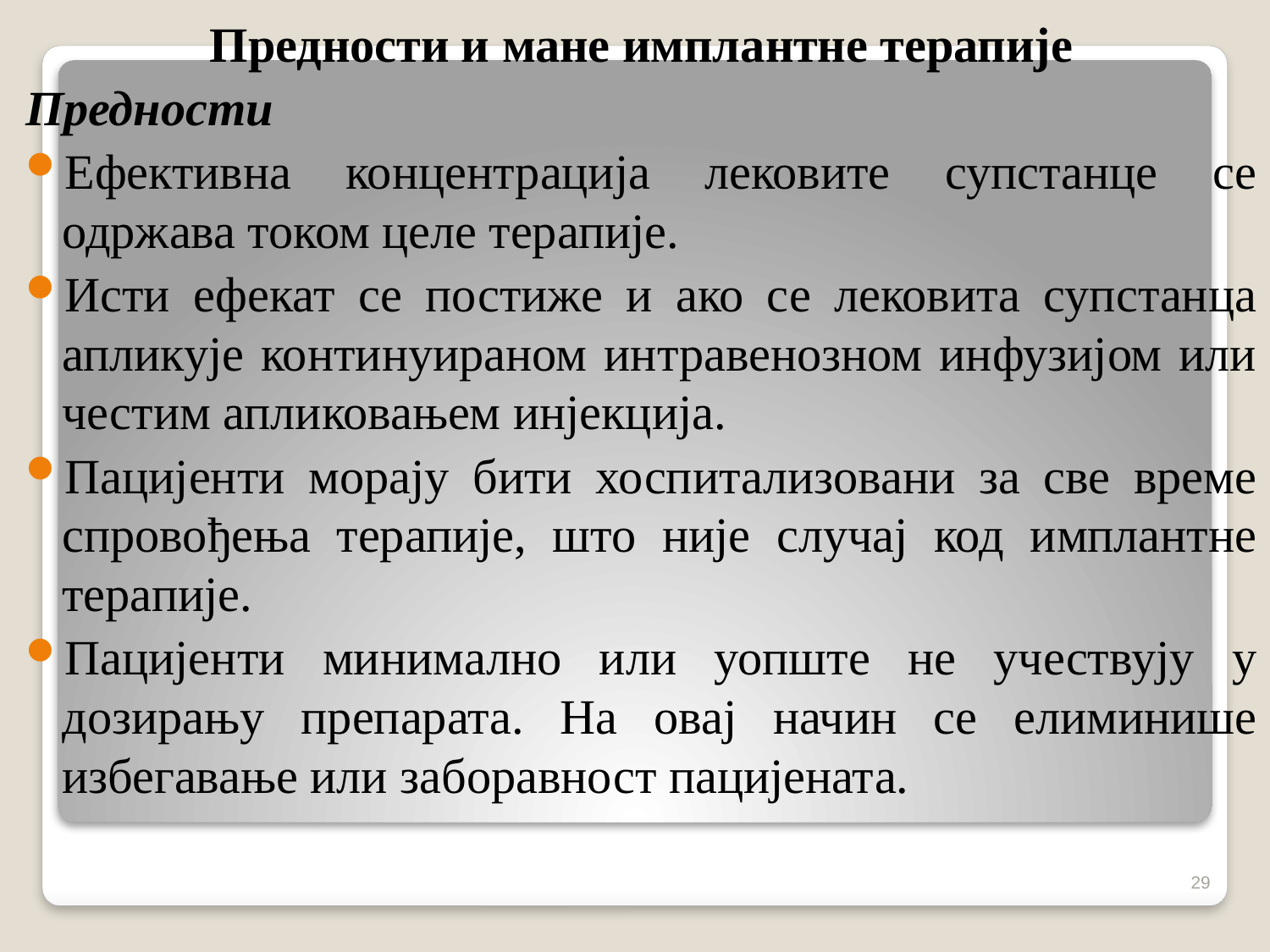

Предности и мане имплантне терапије
Предности
Ефективна концентрација лековите супстанце се одржава током целе терапије.
Исти ефекат се постиже и ако се лековита супстанца апликује континуираном интравенозном инфузијом или честим апликовањем инјекција.
Пацијенти морају бити хоспитализовани за све време спровођења терапије, што није случај код имплантне терапије.
Пацијенти минимално или уопште не учествују у дозирању препарата. На овај начин се елиминише избегавање или заборавност пацијената.
29